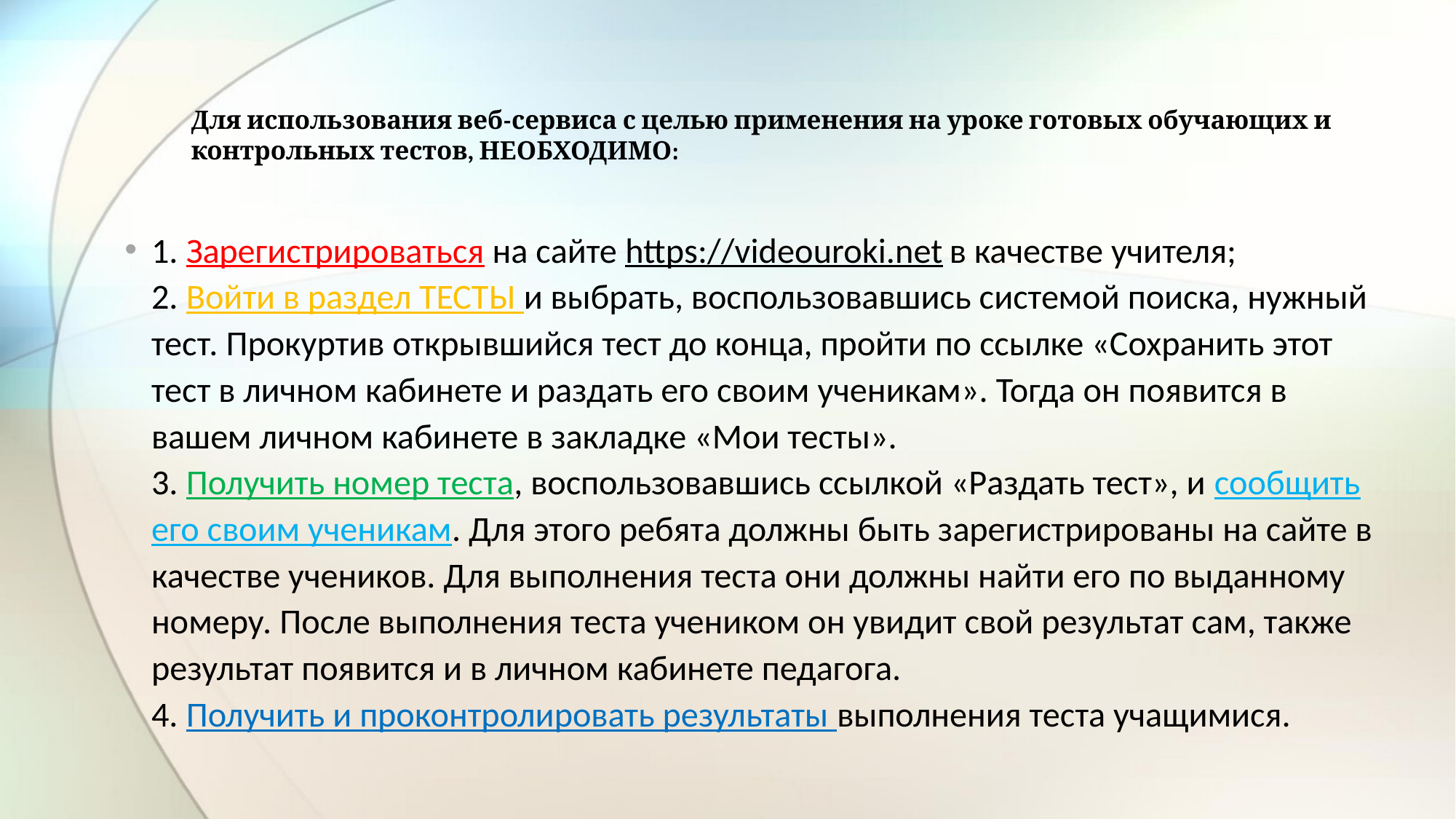

# Для использования веб-сервиса с целью применения на уроке готовых обучающих и контрольных тестов, НЕОБХОДИМО:
1. Зарегистрироваться на сайте https://videouroki.net в качестве учителя;
2. Войти в раздел ТЕСТЫ и выбрать, воспользовавшись системой поиска, нужный тест. Прокуртив открывшийся тест до конца, пройти по ссылке «Сохранить этот тест в личном кабинете и раздать его своим ученикам». Тогда он появится в вашем личном кабинете в закладке «Мои тесты».
3. Получить номер теста, воспользовавшись ссылкой «Раздать тест», и сообщить его своим ученикам. Для этого ребята должны быть зарегистрированы на сайте в качестве учеников. Для выполнения теста они должны найти его по выданному номеру. После выполнения теста учеником он увидит свой результат сам, также результат появится и в личном кабинете педагога.
4. Получить и проконтролировать результаты выполнения теста учащимися.